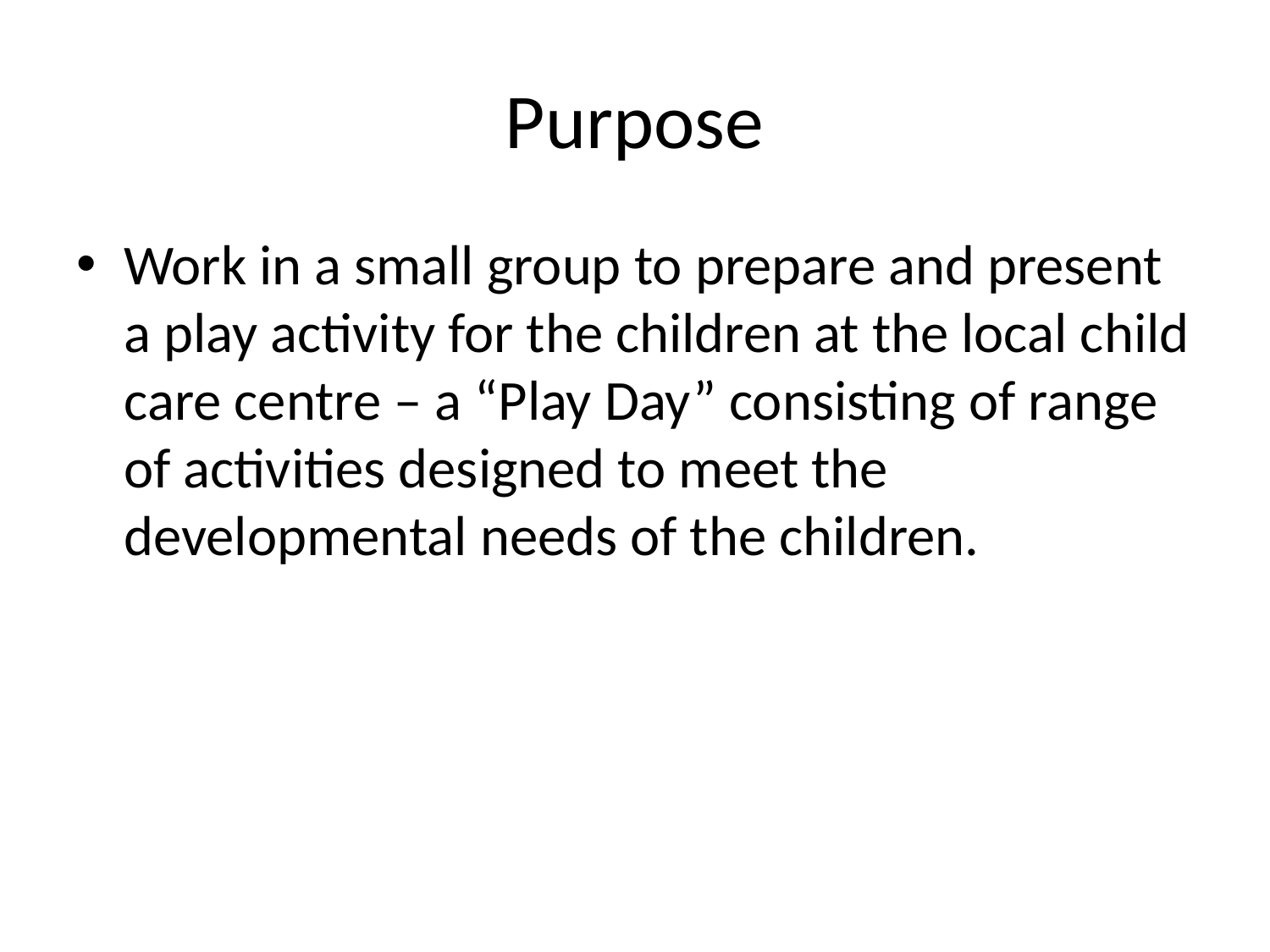

# Purpose
Work in a small group to prepare and present a play activity for the children at the local child care centre – a “Play Day” consisting of range of activities designed to meet the developmental needs of the children.